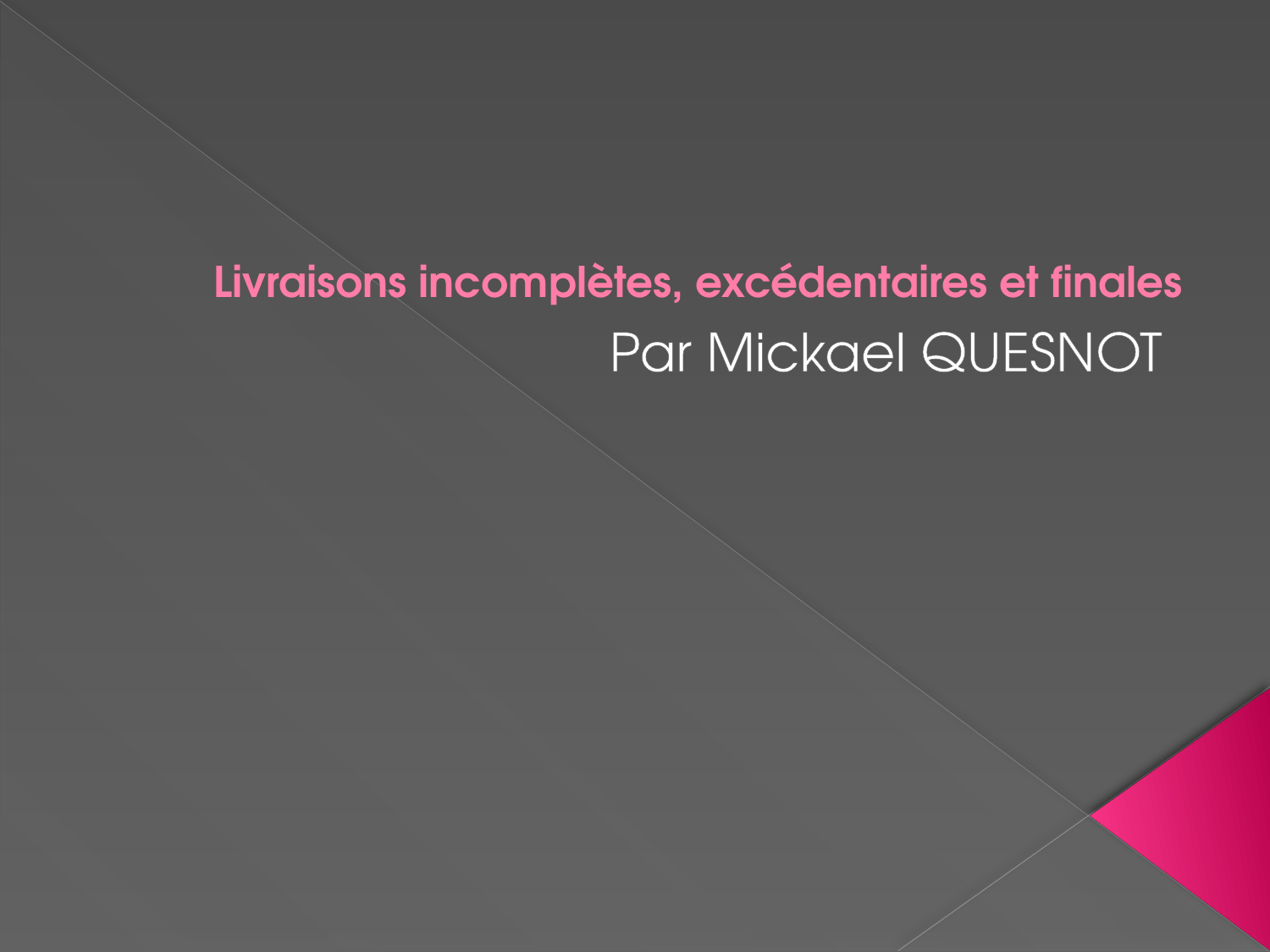

# Livraisons incomplètes, excédentaires et finales
Par Mickael QUESNOT